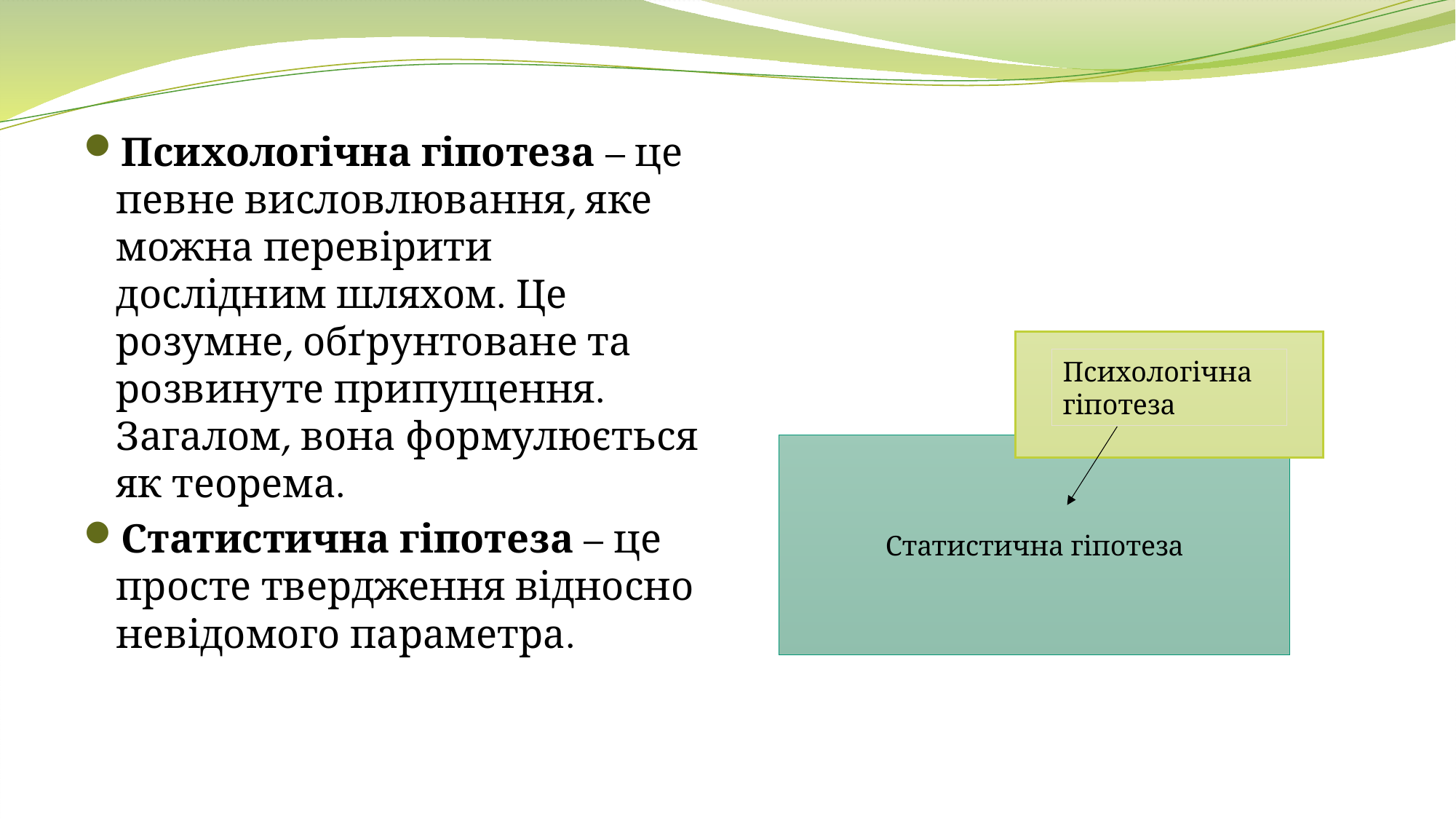

Психологічна гіпотеза – це певне висловлювання, яке можна перевірити дослідним шляхом. Це розумне, обґрунтоване та розвинуте припущення. Загалом, вона формулюється як теорема.
Статистична гіпотеза – це просте твердження відносно невідомого параметра.

Психологічна гіпотеза
Статистична гіпотеза